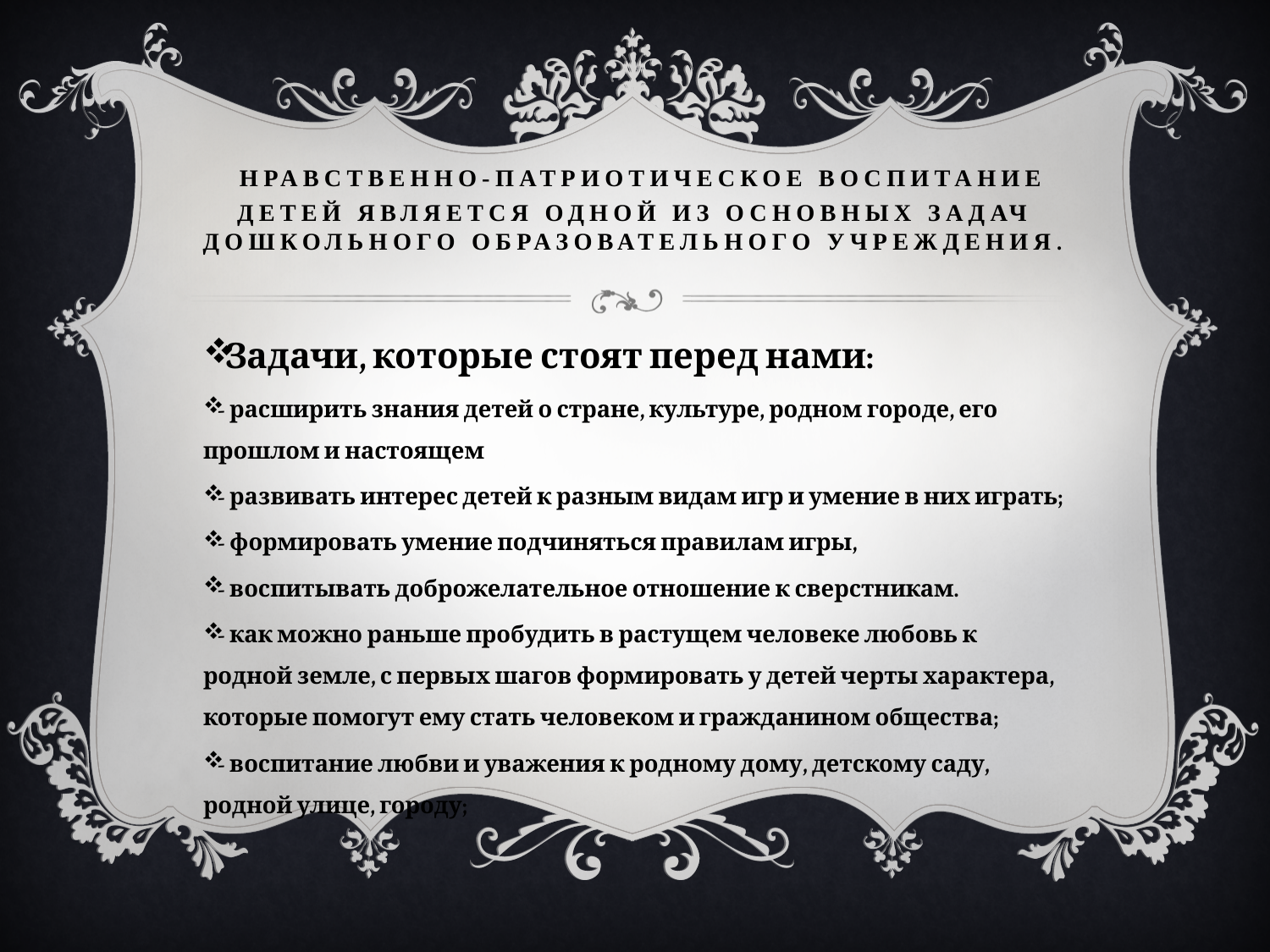

# нравственно-патриотическое воспитание детей является одной из основных задач дошкольного образовательного учреждения.
Задачи, которые стоят перед нами:
- расширить знания детей о стране, культуре, родном городе, его прошлом и настоящем
- развивать интерес детей к разным видам игр и умение в них играть;
- формировать умение подчиняться правилам игры,
- воспитывать доброжелательное отношение к сверстникам.
- как можно раньше пробудить в растущем человеке любовь к родной земле, с первых шагов формировать у детей черты характера, которые помогут ему стать человеком и гражданином общества;
- воспитание любви и уважения к родному дому, детскому саду, родной улице, городу;